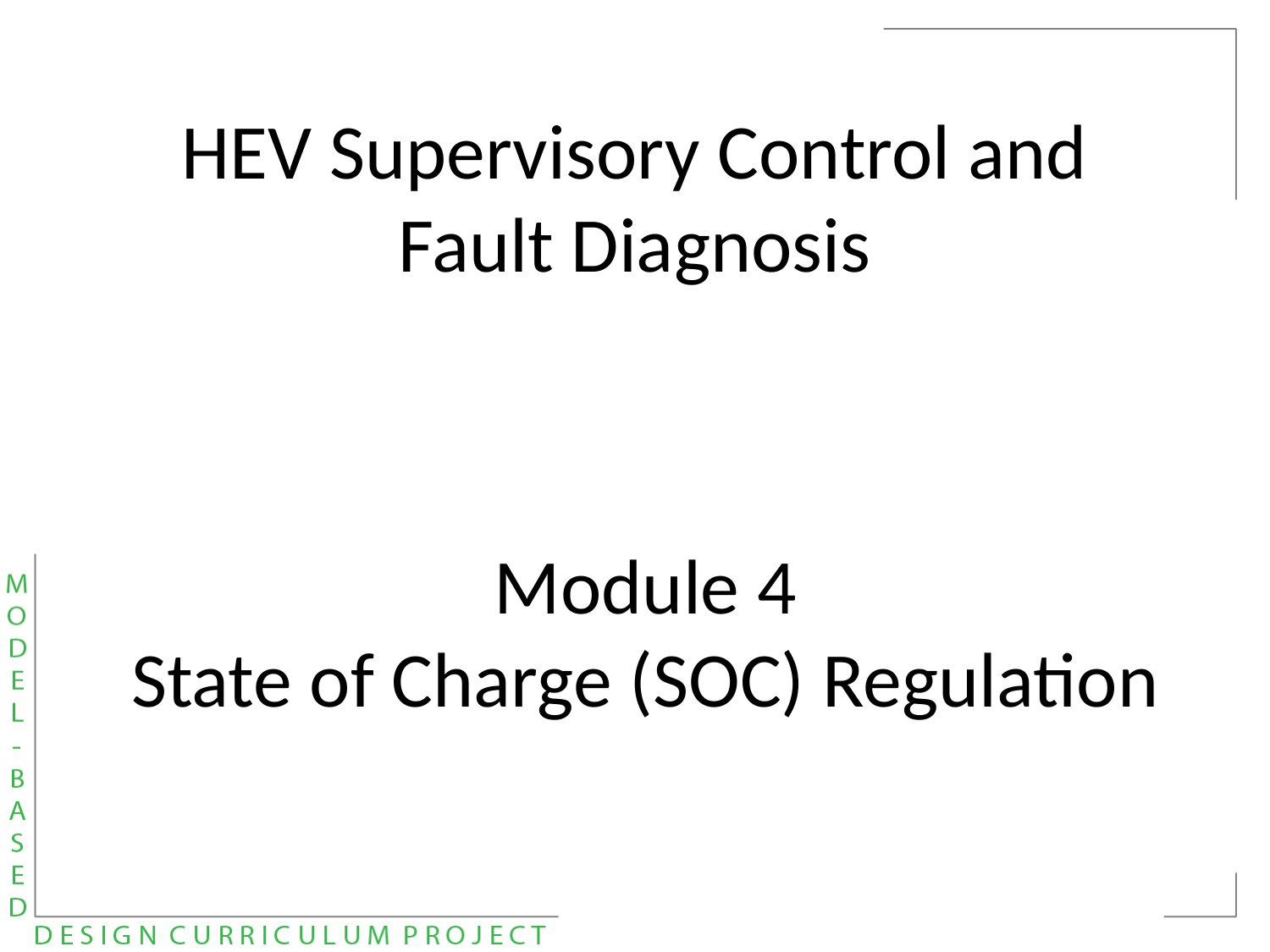

HEV Supervisory Control and Fault Diagnosis
Module 4
State of Charge (SOC) Regulation